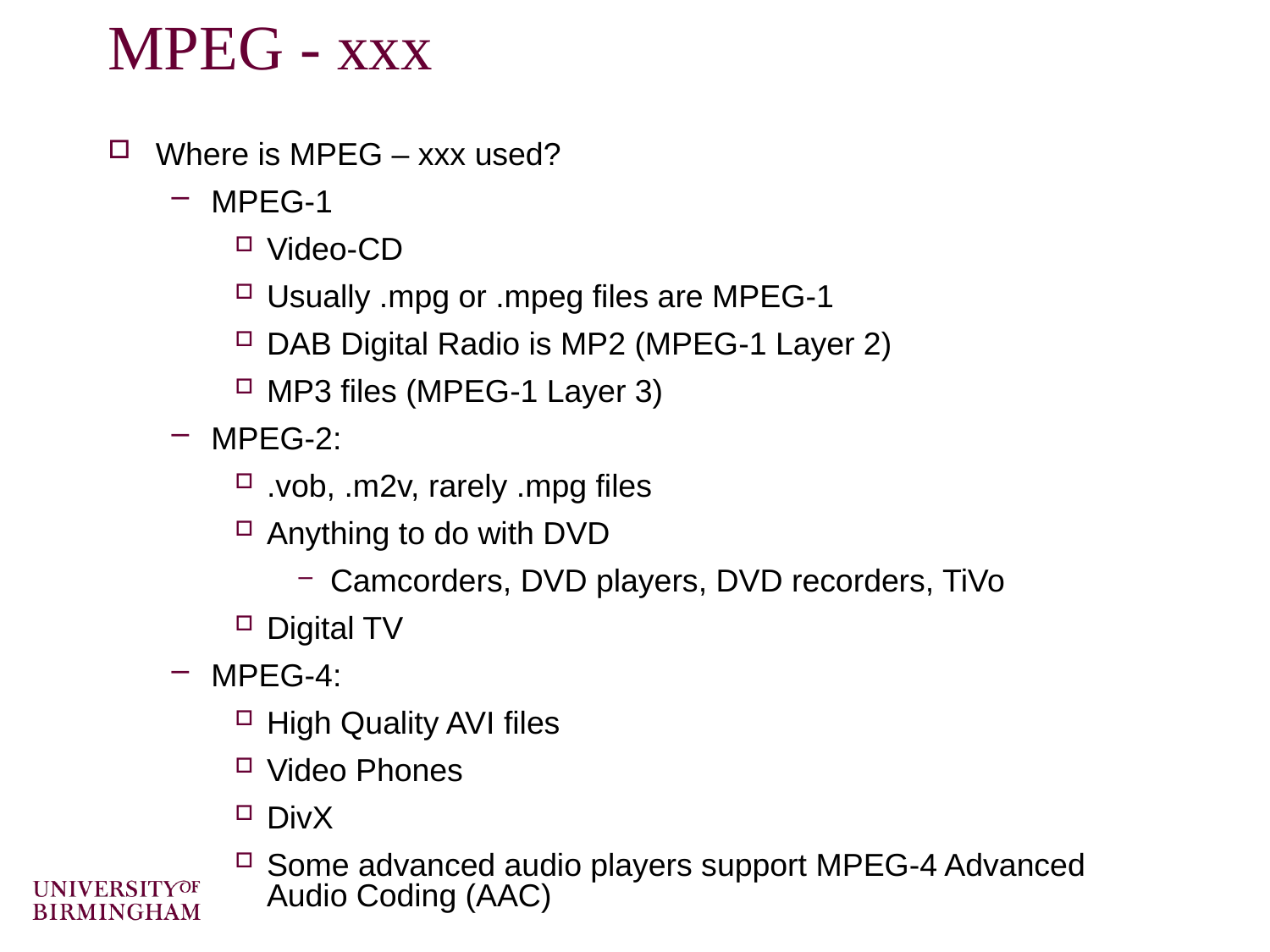

MPEG - xxx
Where is MPEG – xxx used?
MPEG-1
Video-CD
Usually .mpg or .mpeg files are MPEG-1
DAB Digital Radio is MP2 (MPEG-1 Layer 2)
MP3 files (MPEG-1 Layer 3)
MPEG-2:
.vob, .m2v, rarely .mpg files
Anything to do with DVD
Camcorders, DVD players, DVD recorders, TiVo
Digital TV
MPEG-4:
High Quality AVI files
Video Phones
DivX
Some advanced audio players support MPEG-4 Advanced Audio Coding (AAC)